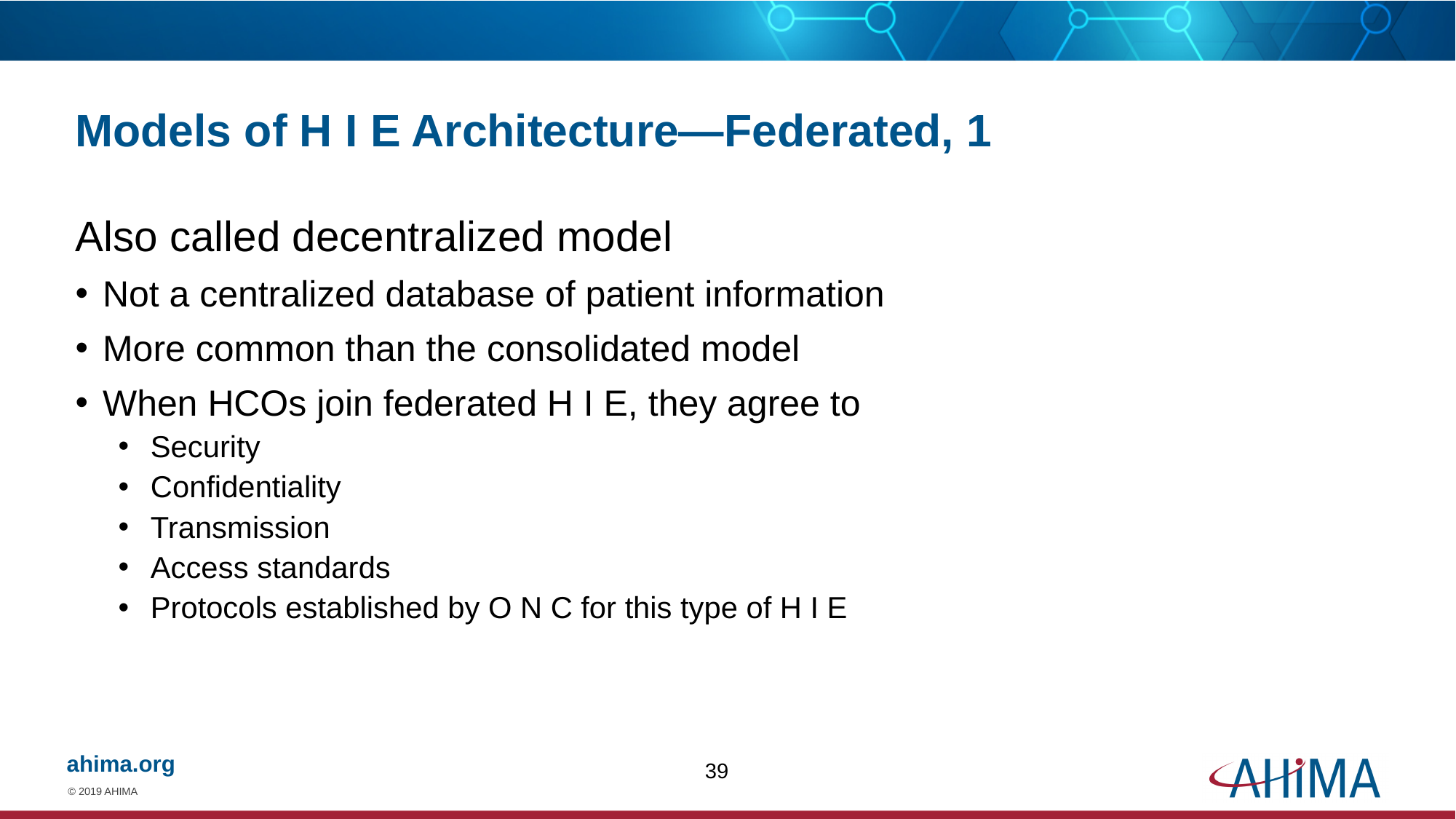

# Models of H I E Architecture—Federated, 1
Also called decentralized model
Not a centralized database of patient information
More common than the consolidated model
When HCOs join federated H I E, they agree to
Security
Confidentiality
Transmission
Access standards
Protocols established by O N C for this type of H I E